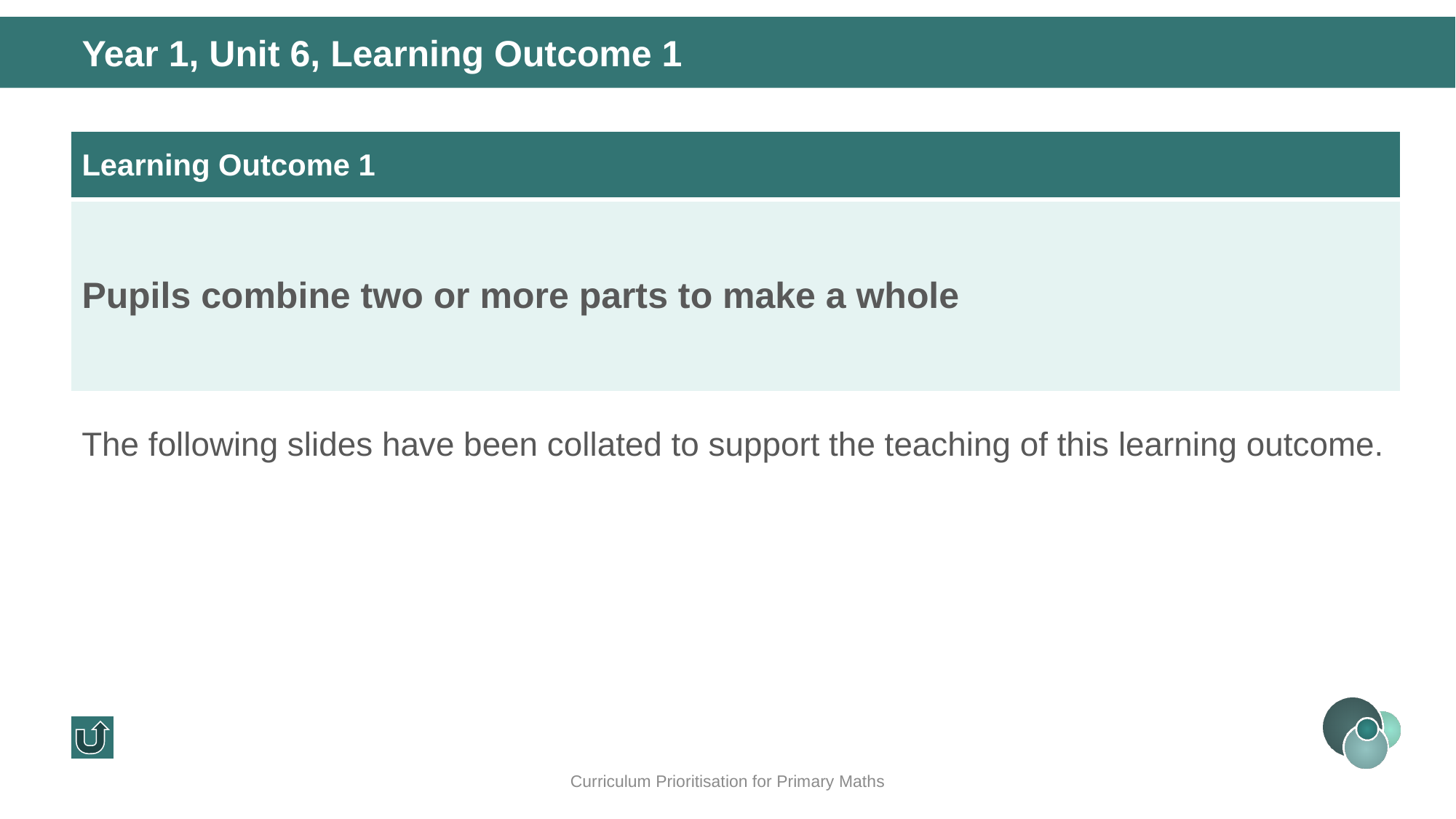

Year 1, Unit 6, Learning Outcome 1
| Learning Outcome 1 |
| --- |
| Pupils combine two or more parts to make a whole |
The following slides have been collated to support the teaching of this learning outcome.

Curriculum Prioritisation for Primary Maths